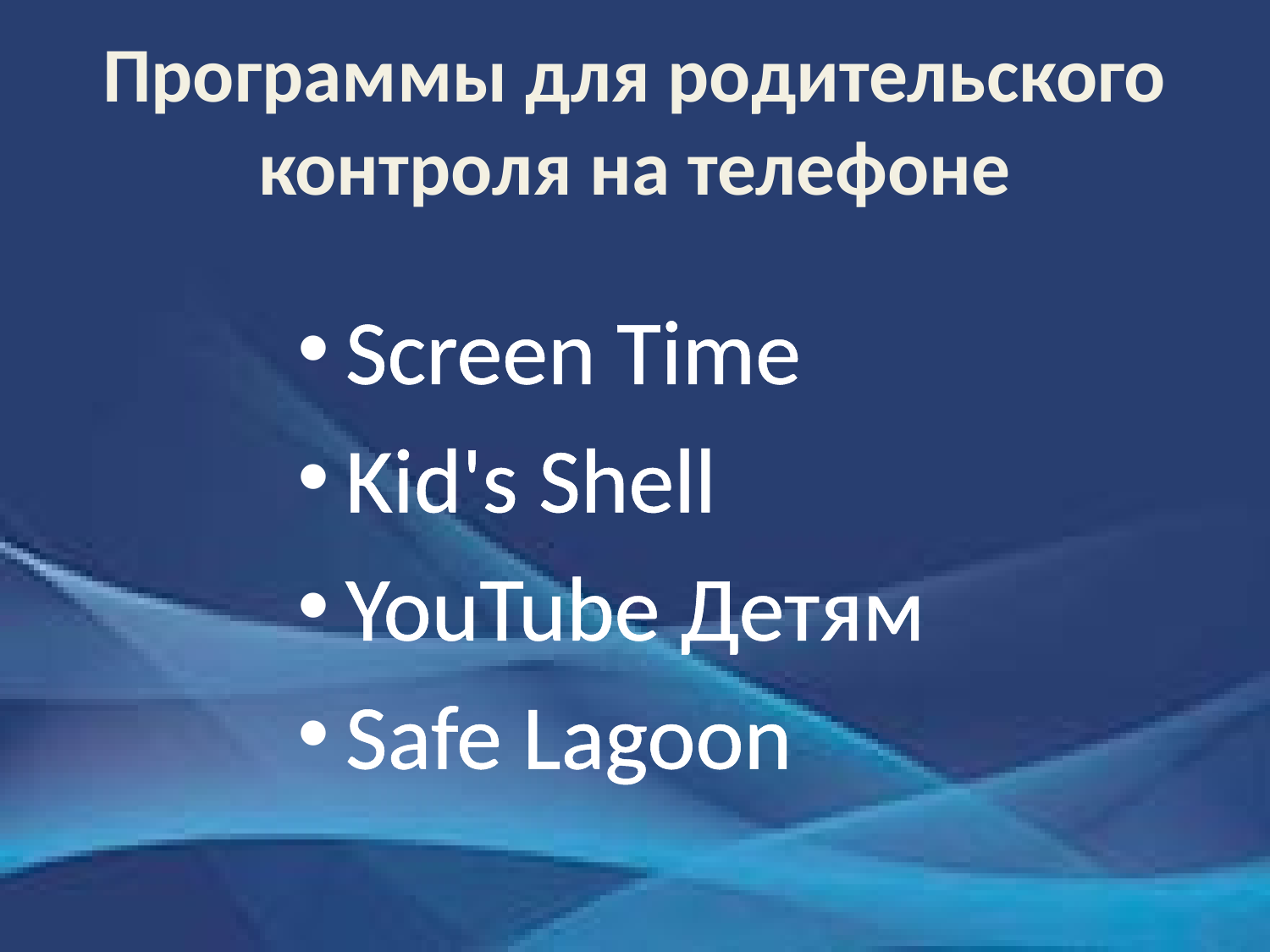

# Программы для родительского контроля на телефоне
Screen Time
Kid's Shell
YouTube Детям
Safe Lagoon